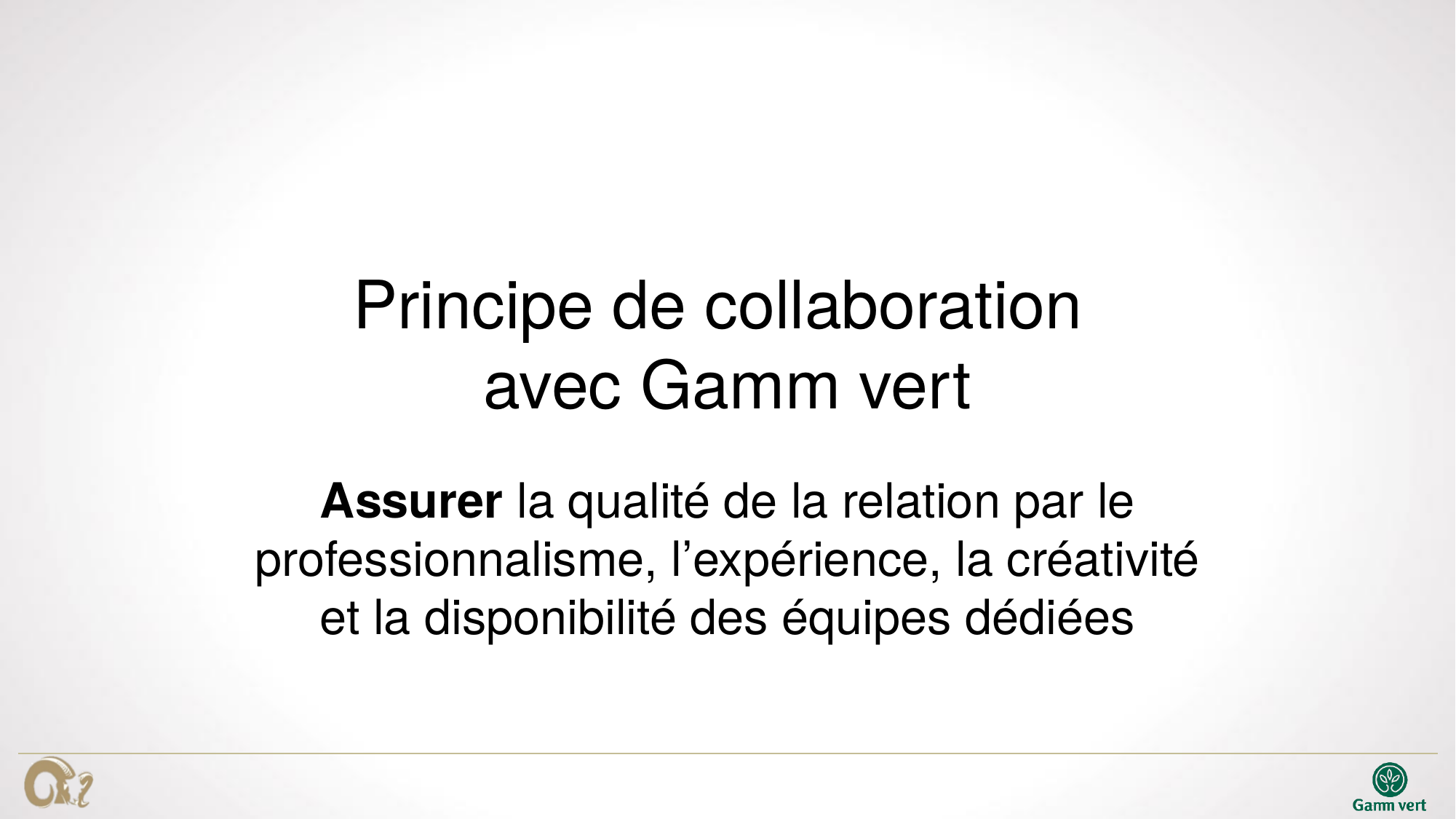

# Principe de collaboration avec Gamm vert
Assurer la qualité de la relation par le professionnalisme, l’expérience, la créativité et la disponibilité des équipes dédiées